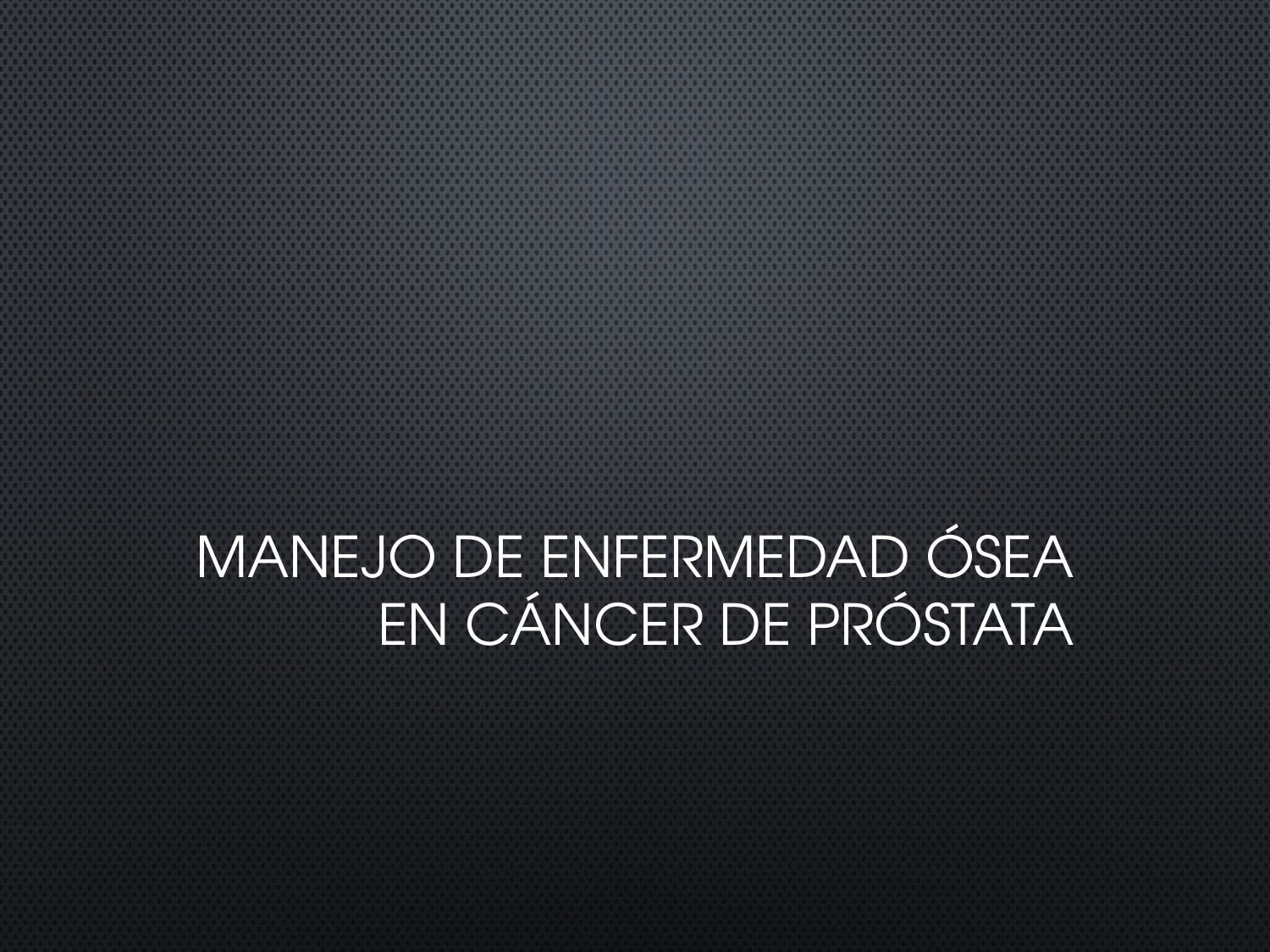

# Manejo de enfermedad ósea en cáncer de próstata